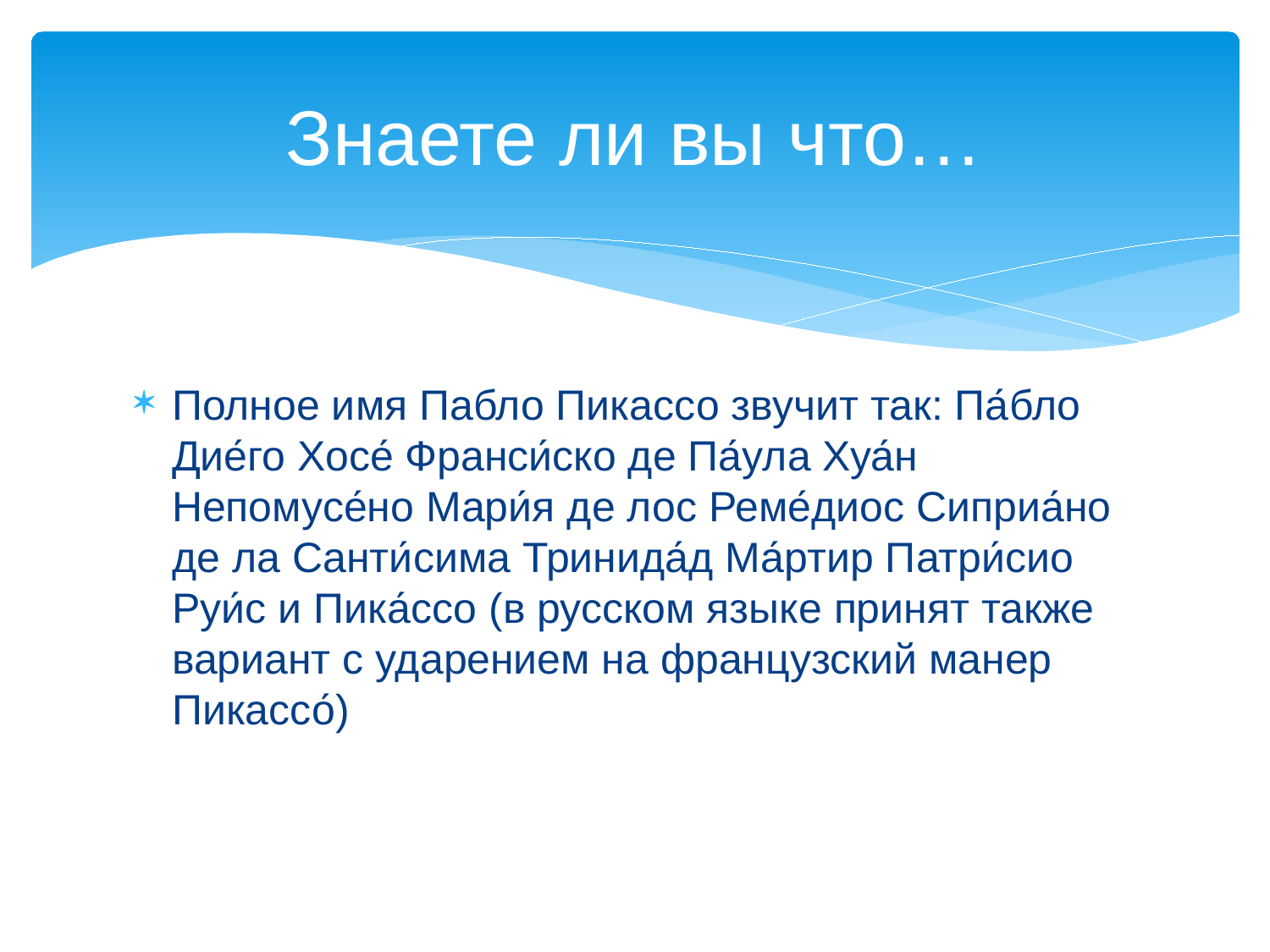

# Знаете ли вы что…
Полное имя Пабло Пикассо звучит так: Па́бло Дие́го Хосе́ Франси́ско де Па́ула Хуа́н Непомусе́но Мари́я де лос Реме́диос Сиприа́но де ла Санти́сима Тринида́д Ма́ртир Патри́сио Руи́с и Пика́ссо (в русском языке принят также вариант с ударением на французский манер Пикассо́)